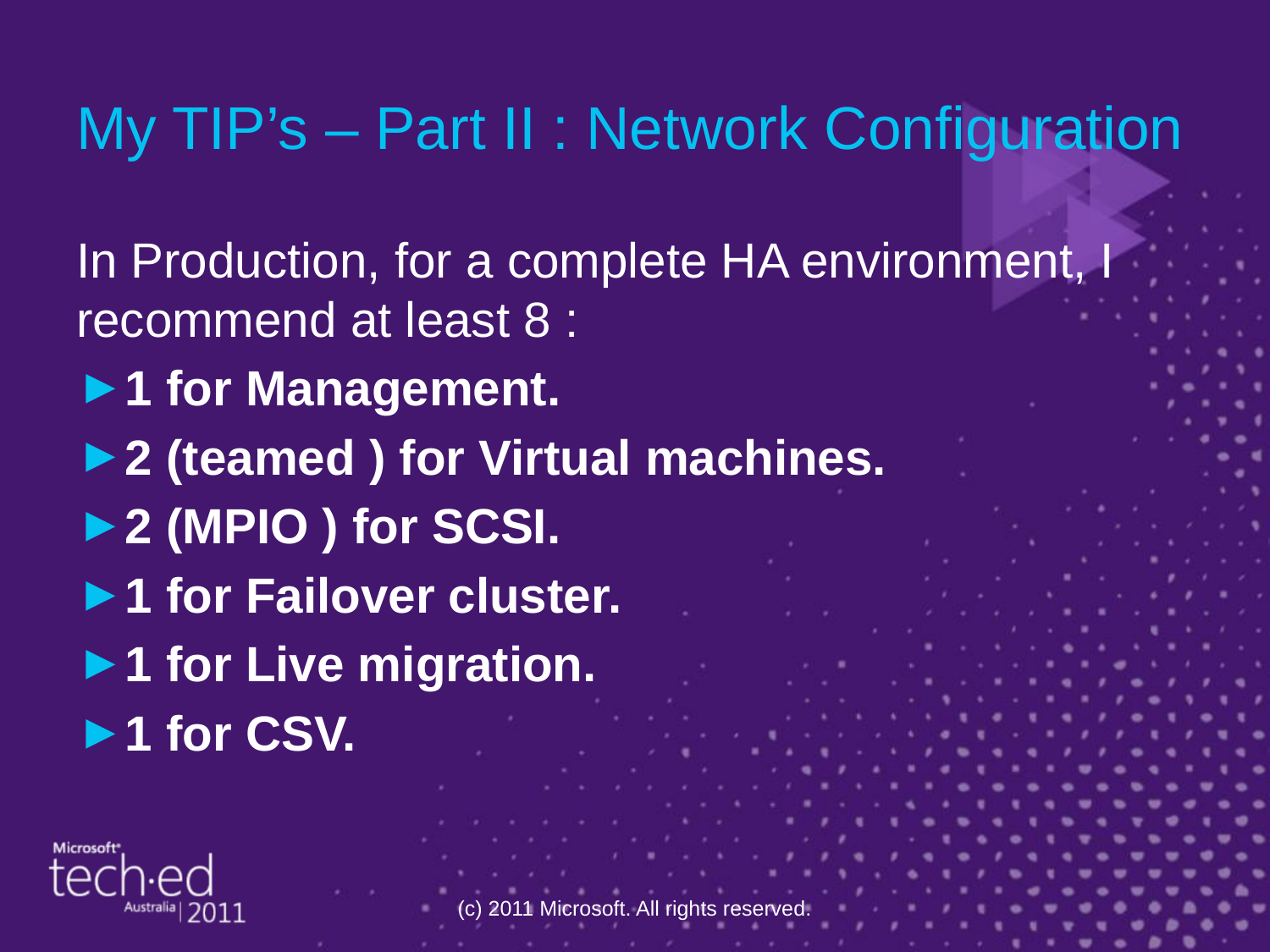

# My TIP’s – Part II : Network Configuration
In Production, for a complete HA environment, I recommend at least 8 :
1 for Management.
2 (teamed ) for Virtual machines.
2 (MPIO ) for SCSI.
1 for Failover cluster.
1 for Live migration.
1 for CSV.
(c) 2011 Microsoft. All rights reserved.